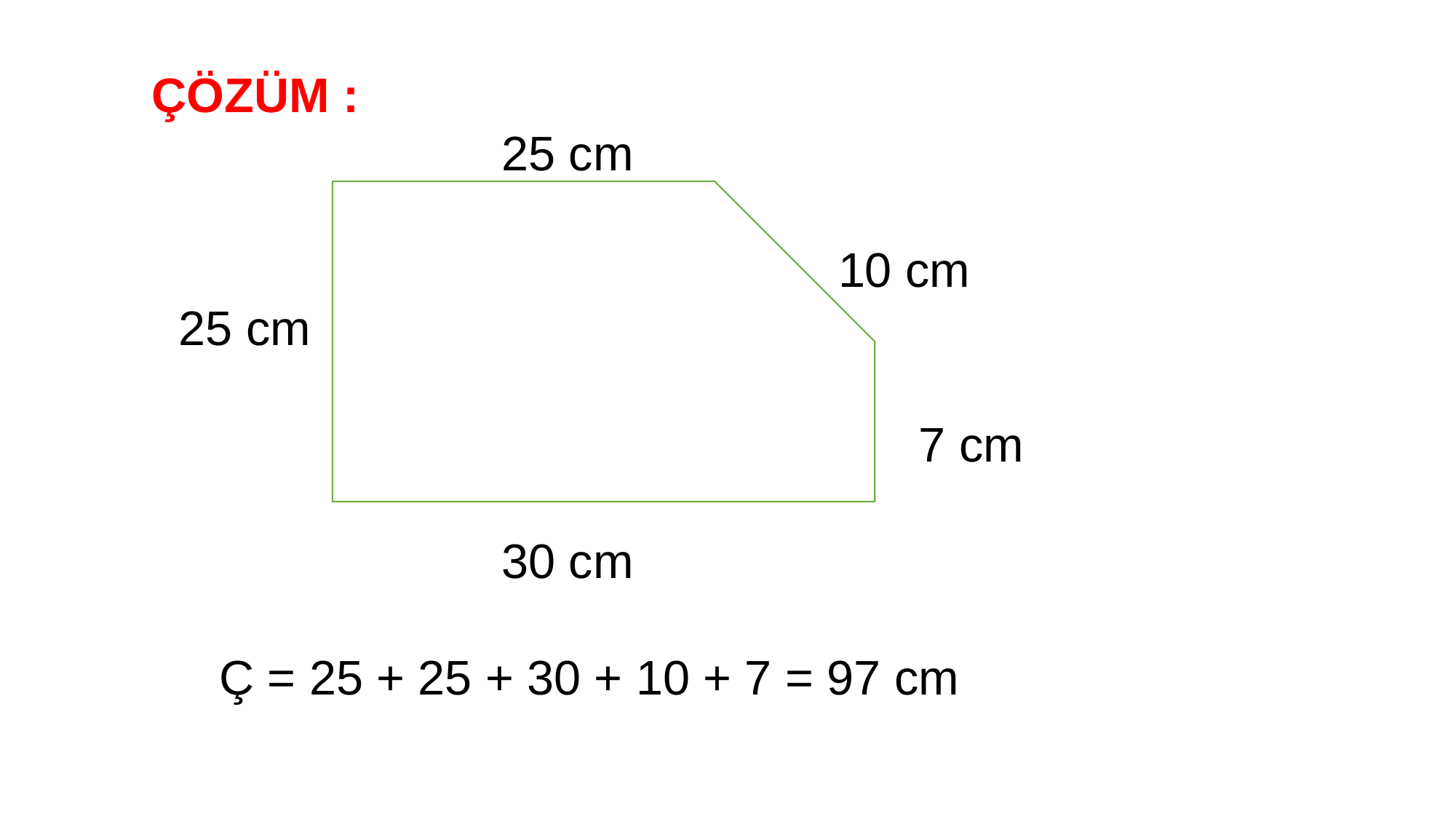

ÇÖZÜM :
                          25 cm

                                                   10 cm
  25 cm

                                                         7 cm

                          30 cm

     Ç = 25 + 25 + 30 + 10 + 7 = 97 cm